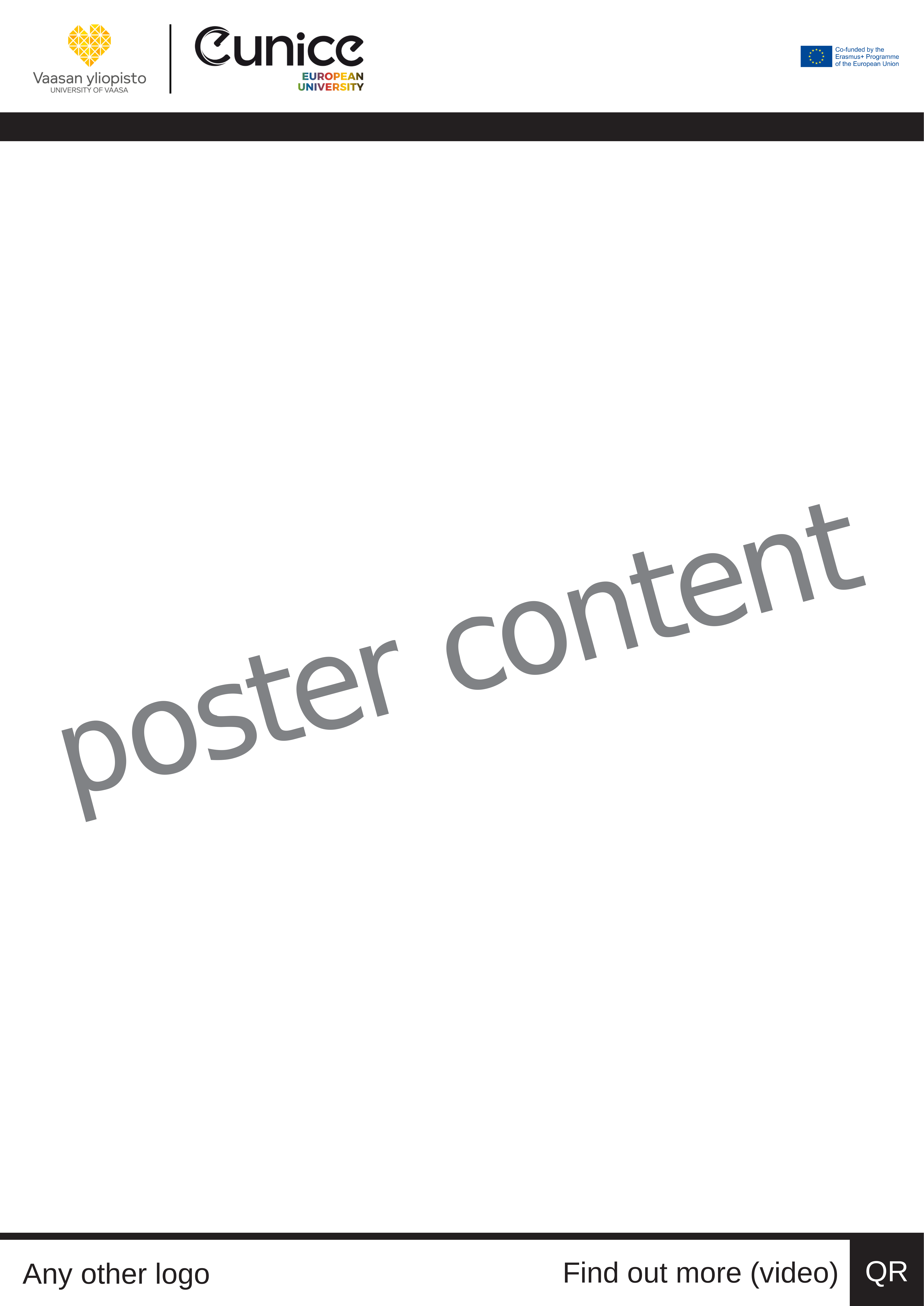

poster content

QR

Find out more (video) :
Any other logo